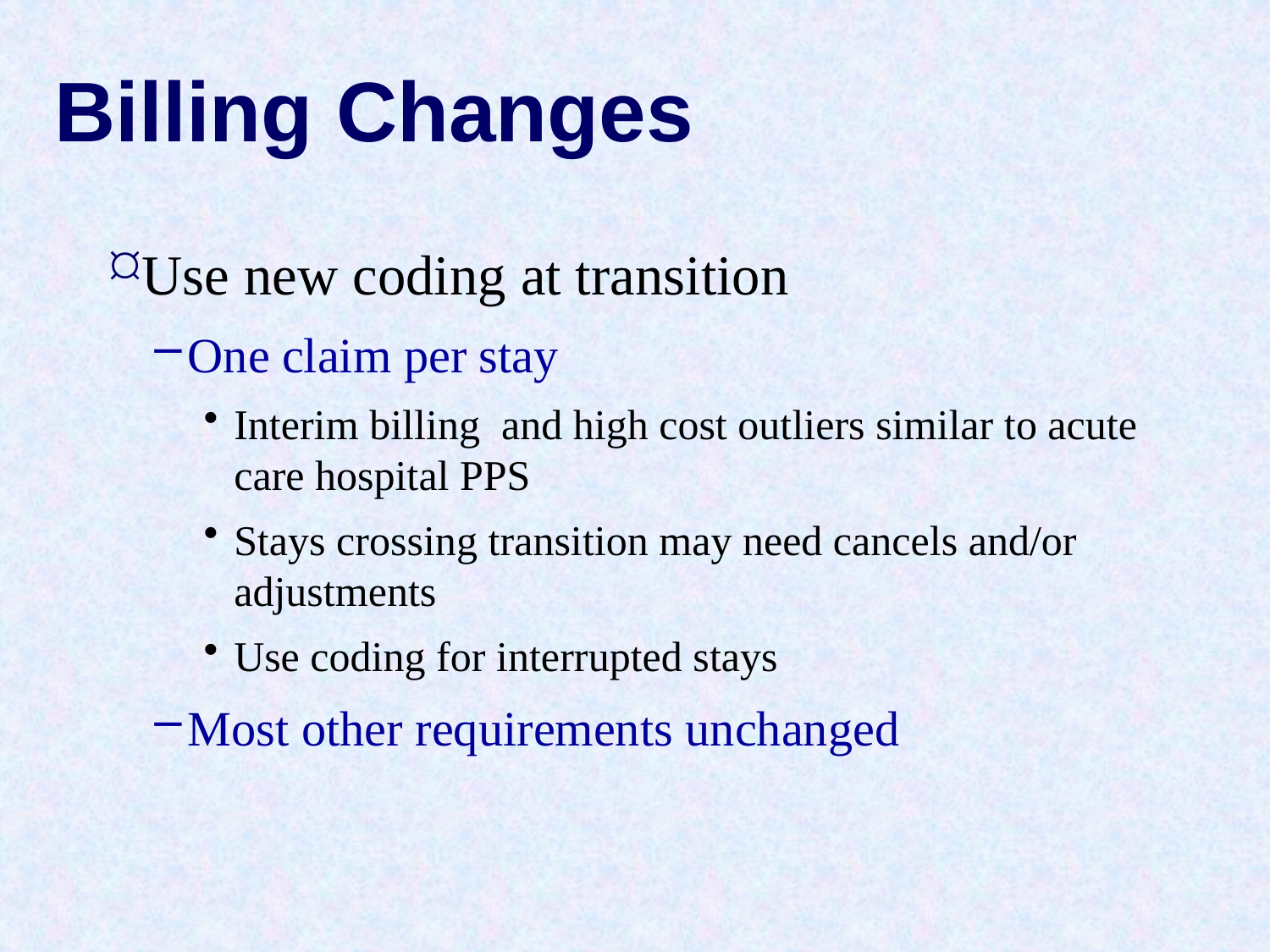

# Billing Changes
Use new coding at transition
One claim per stay
Interim billing  and high cost outliers similar to acute care hospital PPS
Stays crossing transition may need cancels and/or adjustments
Use coding for interrupted stays
Most other requirements unchanged